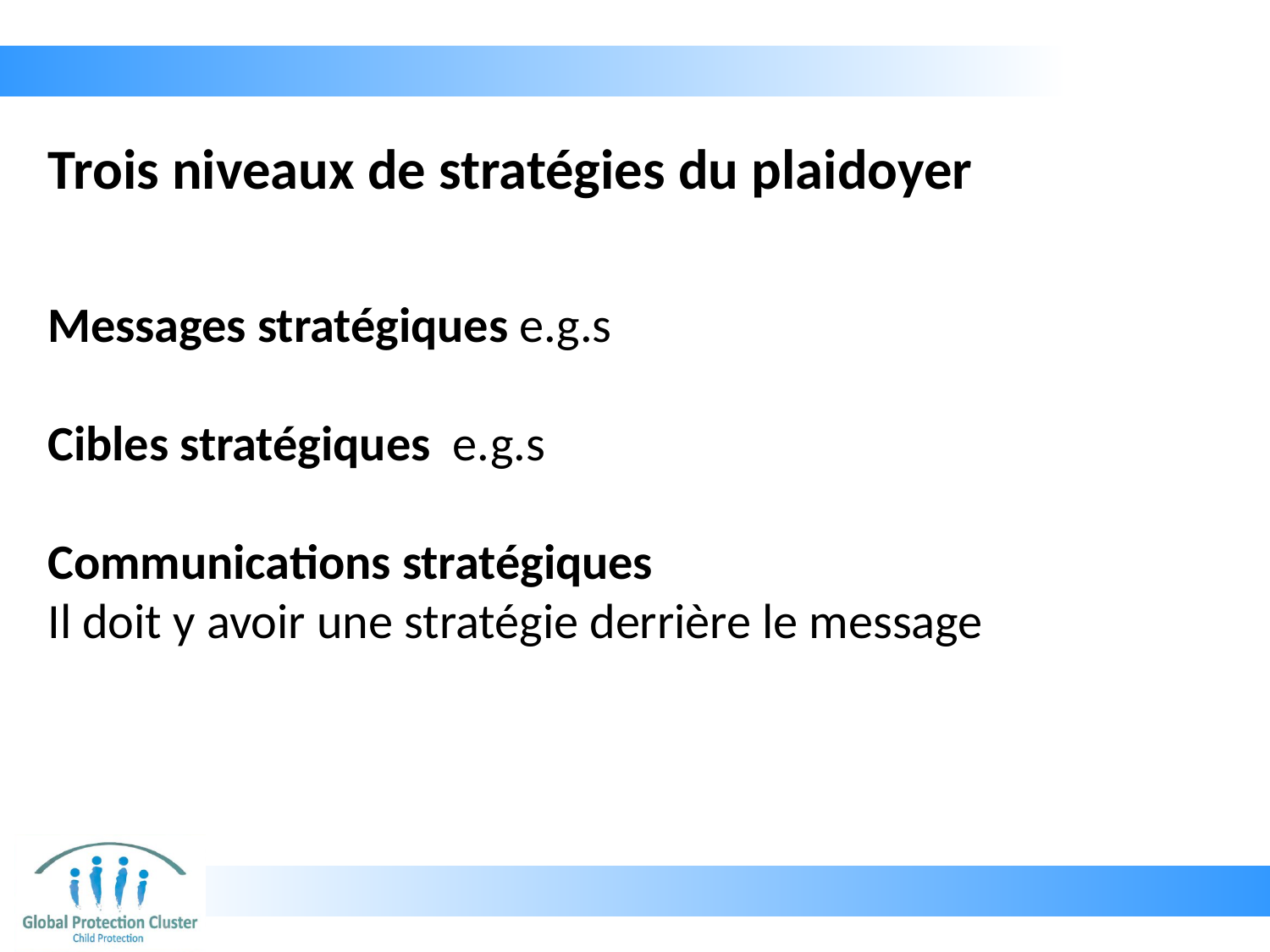

# Trois niveaux de stratégies du plaidoyer

Messages stratégiques e.g.s

Cibles stratégiques  e.g.s

Communications stratégiques
Il doit y avoir une stratégie derrière le message